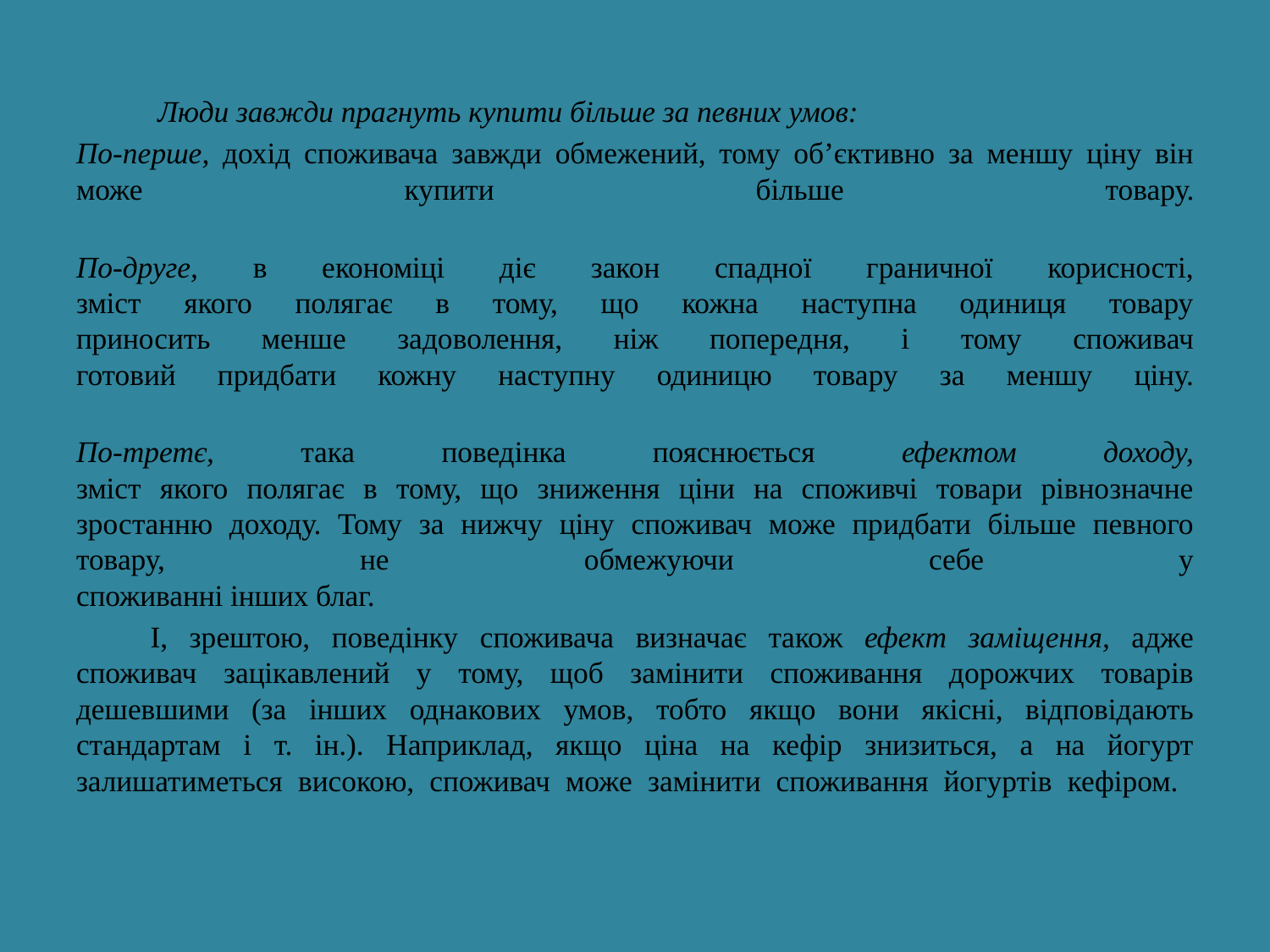

Люди завжди прагнуть купити більше за певних умов:
По-перше, дохід споживача завжди обмежений, тому об’єктивно за меншу ціну він може купити більше товару.
По-друге, в економіці діє закон спадної граничної корисності,
зміст якого полягає в тому, що кожна наступна одиниця товару
приносить менше задоволення, ніж попередня, і тому споживач
готовий придбати кожну наступну одиницю товару за меншу ціну.
По-третє, така поведінка пояснюється ефектом доходу,
зміст якого полягає в тому, що зниження ціни на споживчі товари рівнозначне зростанню доходу. Тому за нижчу ціну споживач може придбати більше певного товару, не обмежуючи себе у
споживанні інших благ.
І, зрештою, поведінку споживача визначає також ефект заміщення, адже споживач зацікавлений у тому, щоб замінити споживання дорожчих товарів дешевшими (за інших однакових умов, тобто якщо вони якісні, відповідають стандартам і т. ін.). Наприклад, якщо ціна на кефір знизиться, а на йогурт залишатиметься високою, споживач може замінити споживання йогуртів кефіром.